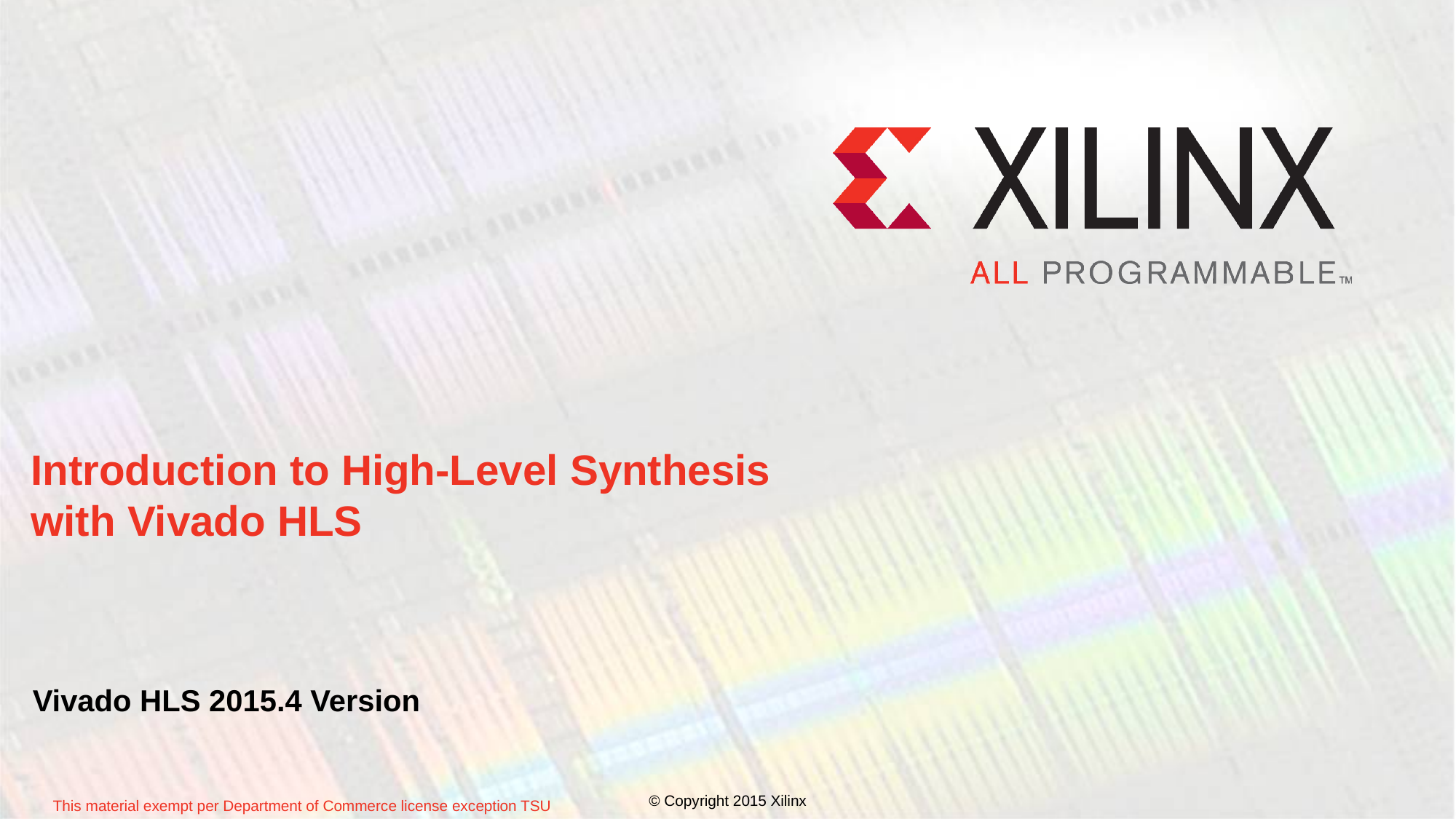

# Introduction to High-Level Synthesis with Vivado HLS
Vivado HLS 2015.4 Version
© Copyright 2015 Xilinx